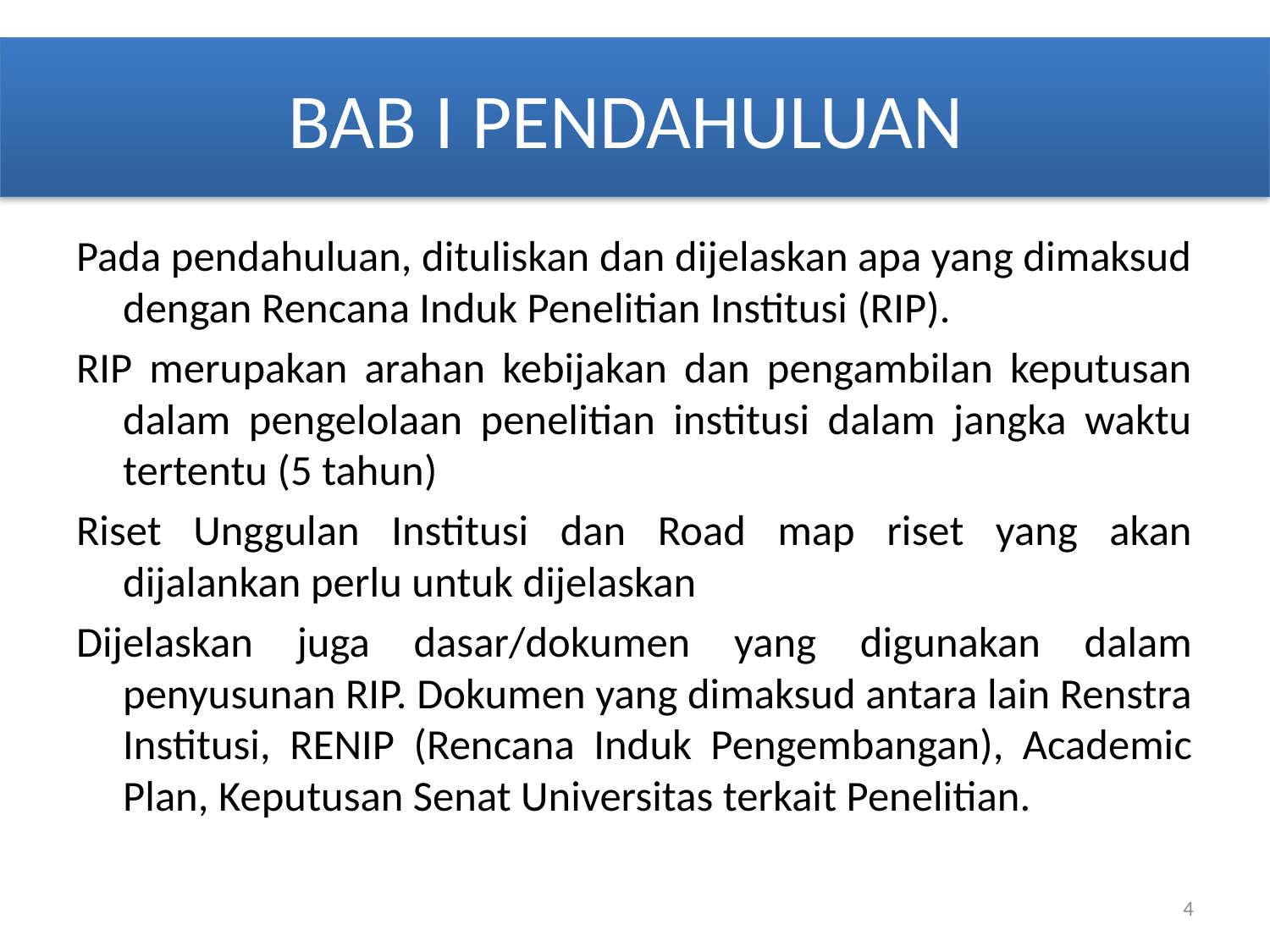

# BAB I PENDAHULUAN
Pada pendahuluan, dituliskan dan dijelaskan apa yang dimaksud dengan Rencana Induk Penelitian Institusi (RIP).
RIP merupakan arahan kebijakan dan pengambilan keputusan dalam pengelolaan penelitian institusi dalam jangka waktu tertentu (5 tahun)
Riset Unggulan Institusi dan Road map riset yang akan dijalankan perlu untuk dijelaskan
Dijelaskan juga dasar/dokumen yang digunakan dalam penyusunan RIP. Dokumen yang dimaksud antara lain Renstra Institusi, RENIP (Rencana Induk Pengembangan), Academic Plan, Keputusan Senat Universitas terkait Penelitian.

4